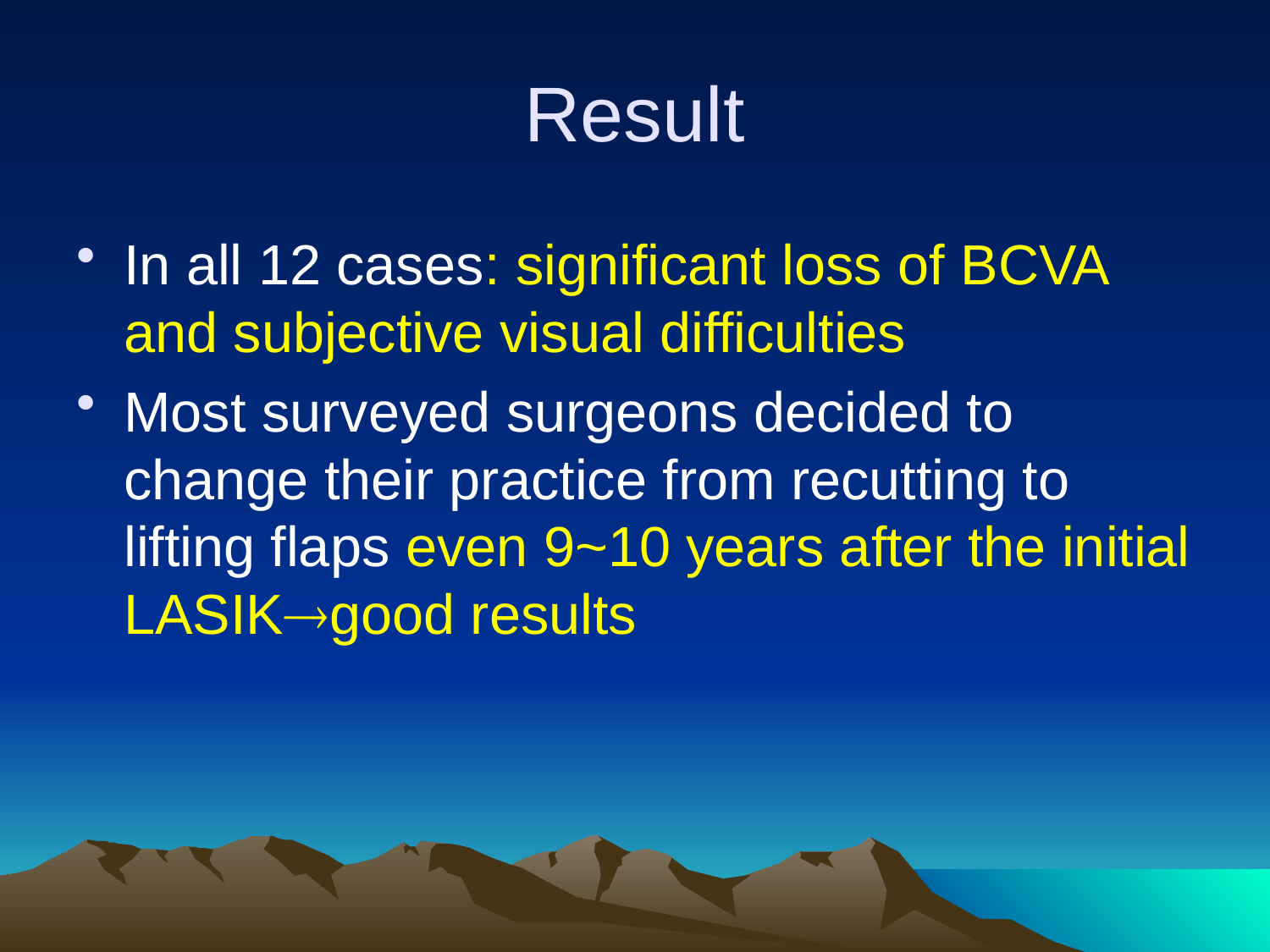

# Result
In all 12 cases: significant loss of BCVA and subjective visual difficulties
Most surveyed surgeons decided to  change their practice from recutting to lifting flaps even 9~10 years after the initial LASIK→good results